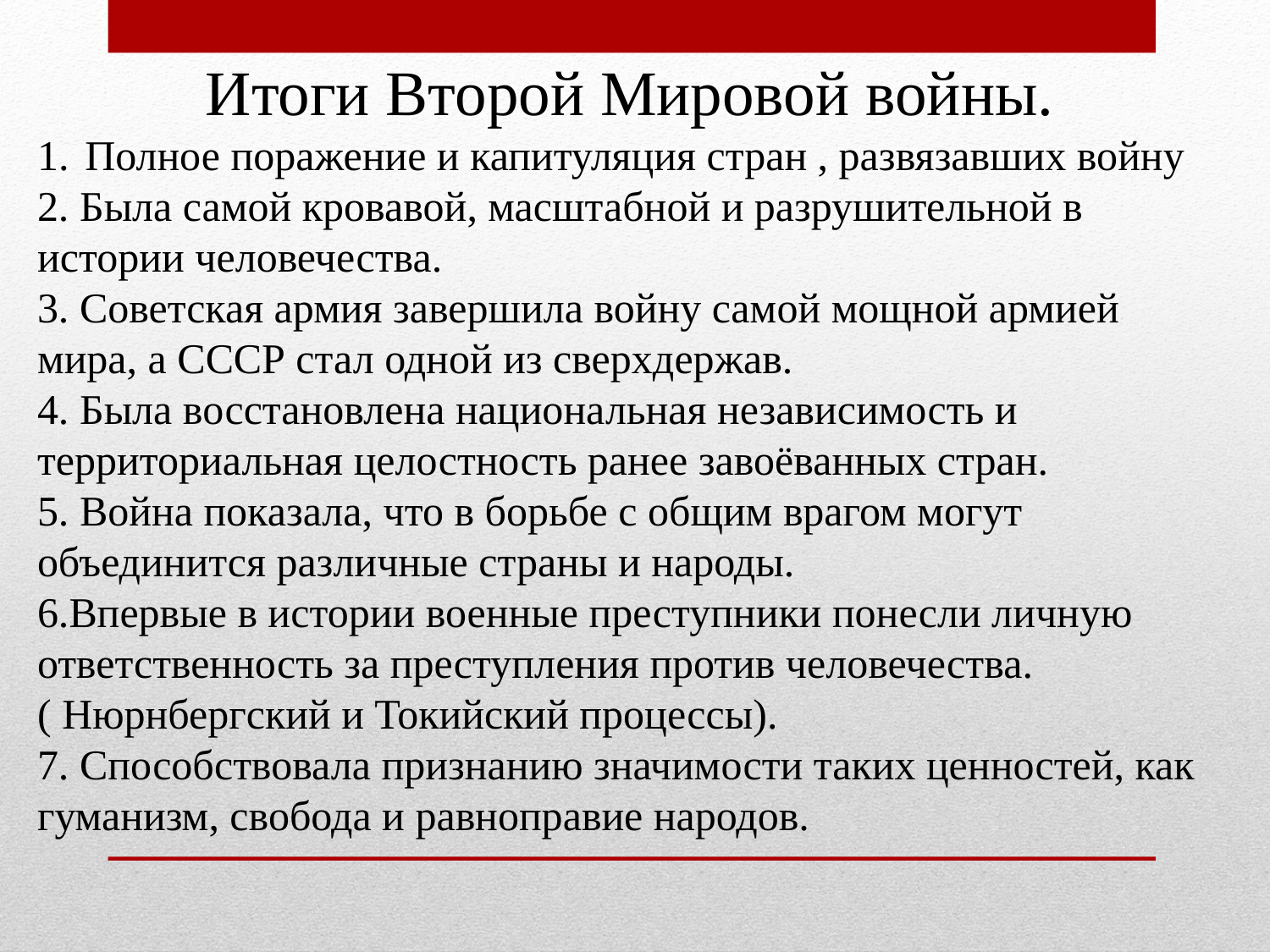

Итоги Второй Мировой войны.
Полное поражение и капитуляция стран , развязавших войну
2. Была самой кровавой, масштабной и разрушительной в истории человечества.
3. Советская армия завершила войну самой мощной армией мира, а СССР стал одной из сверхдержав.
4. Была восстановлена национальная независимость и территориальная целостность ранее завоёванных стран.
5. Война показала, что в борьбе с общим врагом могут объединится различные страны и народы.
6.Впервые в истории военные преступники понесли личную ответственность за преступления против человечества.( Нюрнбергский и Токийский процессы).
7. Способствовала признанию значимости таких ценностей, как гуманизм, свобода и равноправие народов.